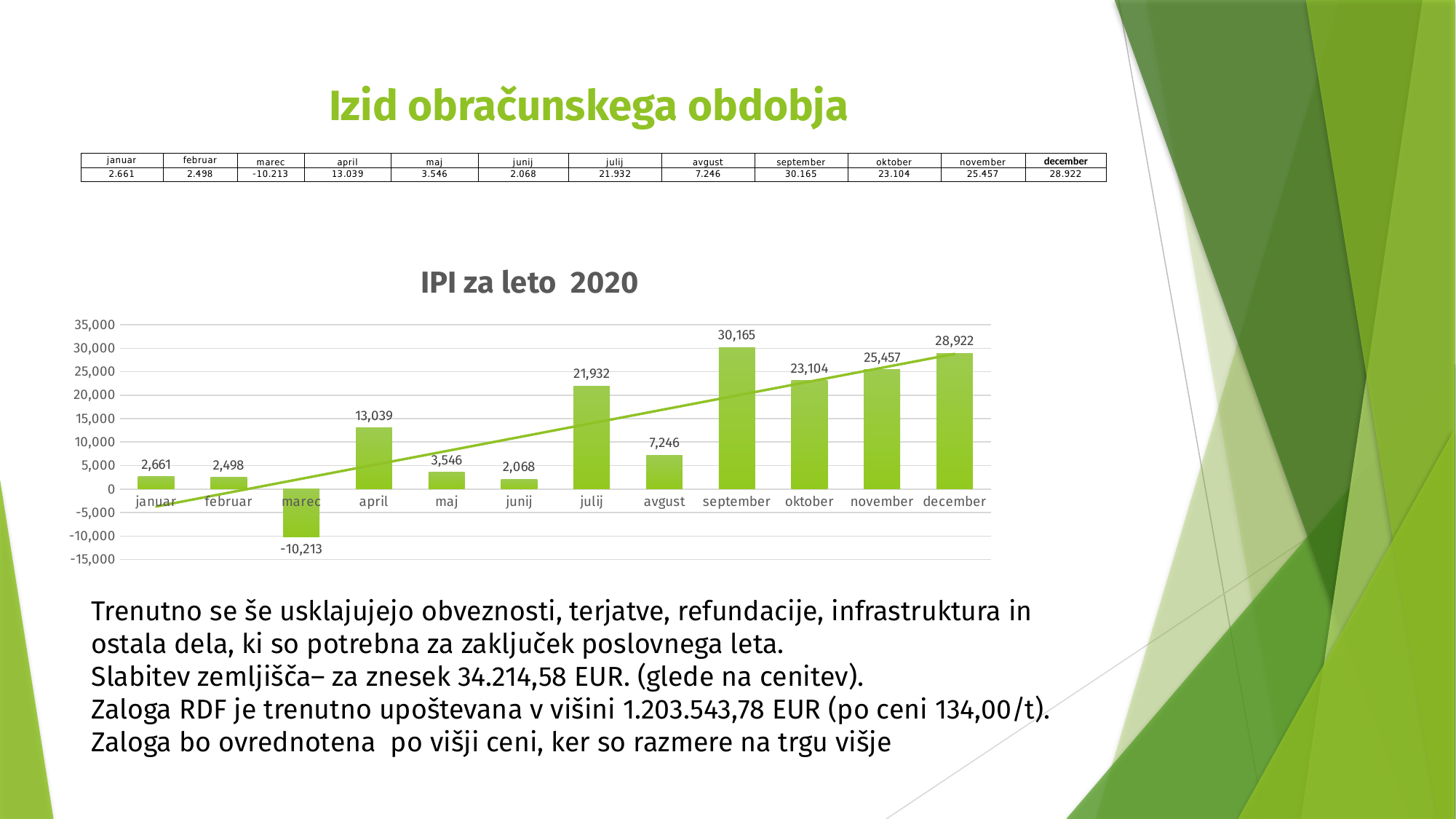

# Izid obračunskega obdobja
| januar | februar | marec | april | maj | junij | julij | avgust | september | oktober | november | december |
| --- | --- | --- | --- | --- | --- | --- | --- | --- | --- | --- | --- |
| 2.661 | 2.498 | -10.213 | 13.039 | 3.546 | 2.068 | 21.932 | 7.246 | 30.165 | 23.104 | 25.457 | 28.922 |

### Chart: IPI za leto  2020

| Category |  |
|---|---|
| januar | 2661.0 |
| februar | 2498.0 |
| marec | -10213.0 |
| april | 13039.0 |
| maj | 3546.0 |
| junij | 2068.0 |
| julij | 21932.0 |
| avgust | 7246.0 |
| september | 30164.52000000002 |
| oktober | 23104.119999999995 |
| november | 25457.150000000023 |
| december | 28921.929999999993 |
Trenutno se še usklajujejo obveznosti, terjatve, refundacije, infrastruktura in ostala dela, ki so potrebna za zaključek poslovnega leta.
Slabitev zemljišča– za znesek 34.214,58 EUR. (glede na cenitev).
Zaloga RDF je trenutno upoštevana v višini 1.203.543,78 EUR (po ceni 134,00/t).
Zaloga bo ovrednotena  po višji ceni, ker so razmere na trgu višje